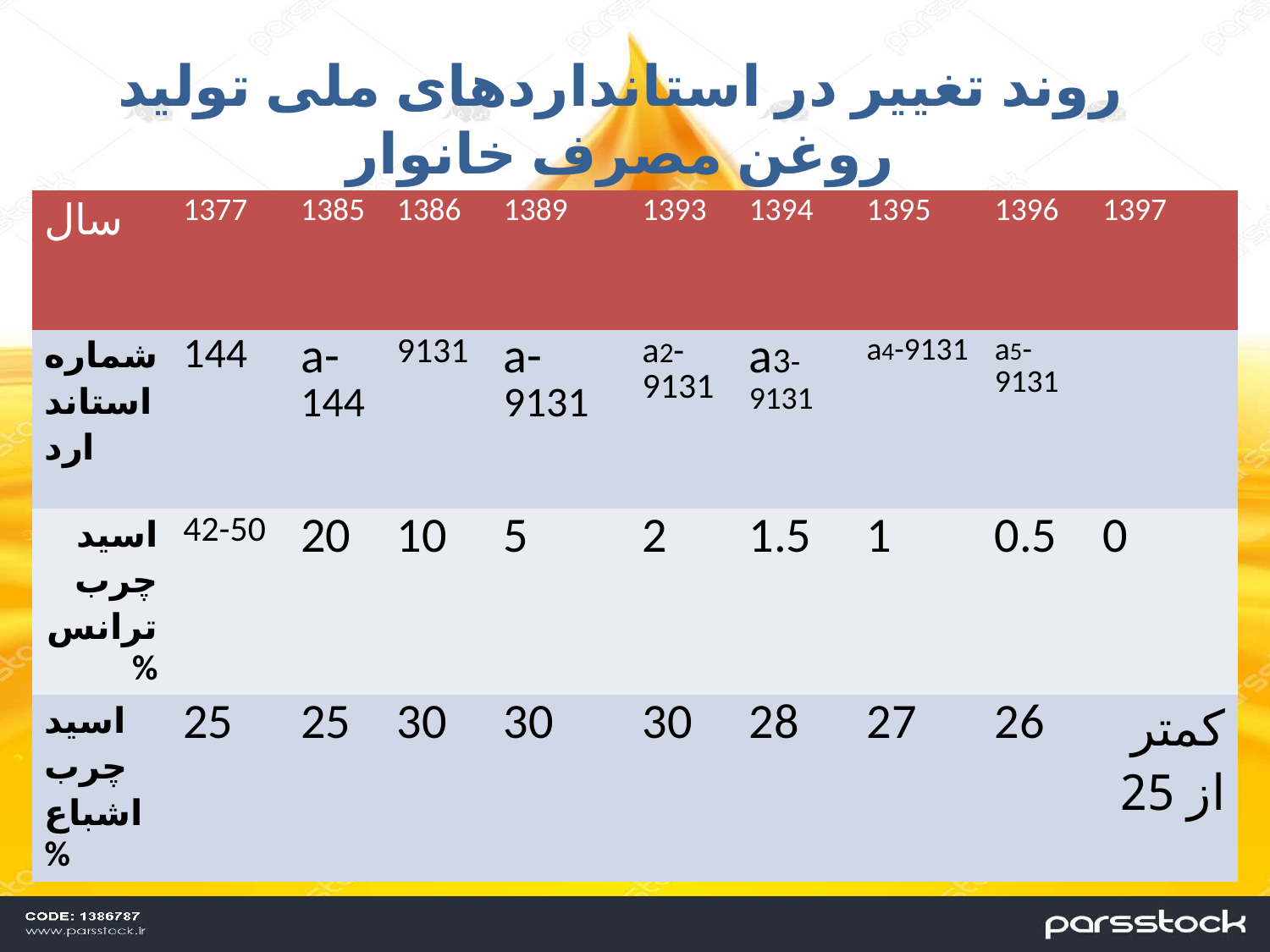

# روند تغییر در استانداردهای ملی تولید روغن مصرف خانوار
| سال | 1377 | 1385 | 1386 | 1389 | 1393 | 1394 | 1395 | 1396 | 1397 |
| --- | --- | --- | --- | --- | --- | --- | --- | --- | --- |
| شماره استاندارد | 144 | a-144 | 9131 | a-9131 | a2-9131 | a3-9131 | a4-9131 | a5-9131 |  |
| اسید چرب ترانس% | 42-50 | 20 | 10 | 5 | 2 | 1.5 | 1 | 0.5 | 0 |
| اسید چرب اشباع% | 25 | 25 | 30 | 30 | 30 | 28 | 27 | 26 | کمتر از 25 |